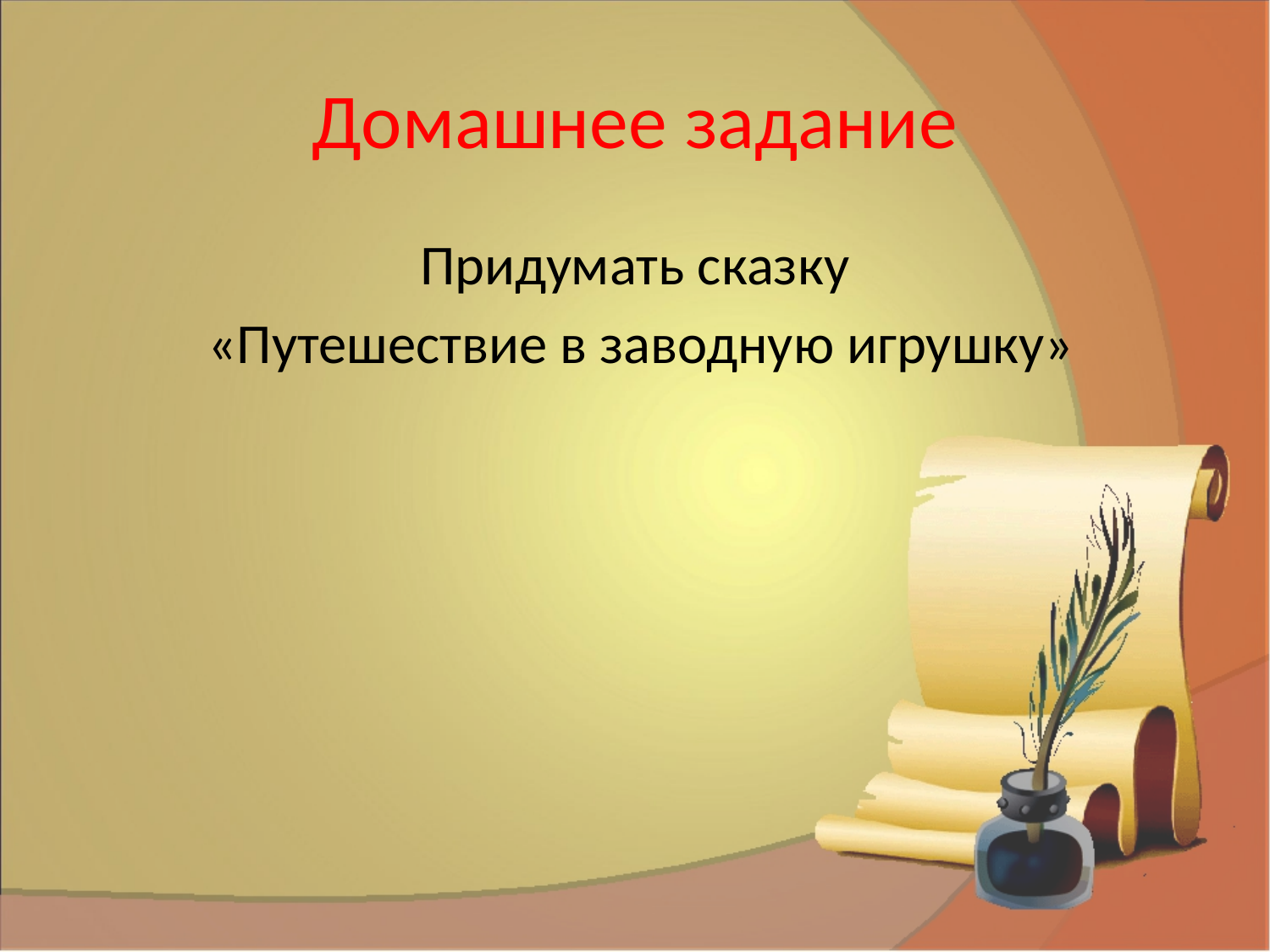

# Домашнее задание
Придумать сказку
 «Путешествие в заводную игрушку»